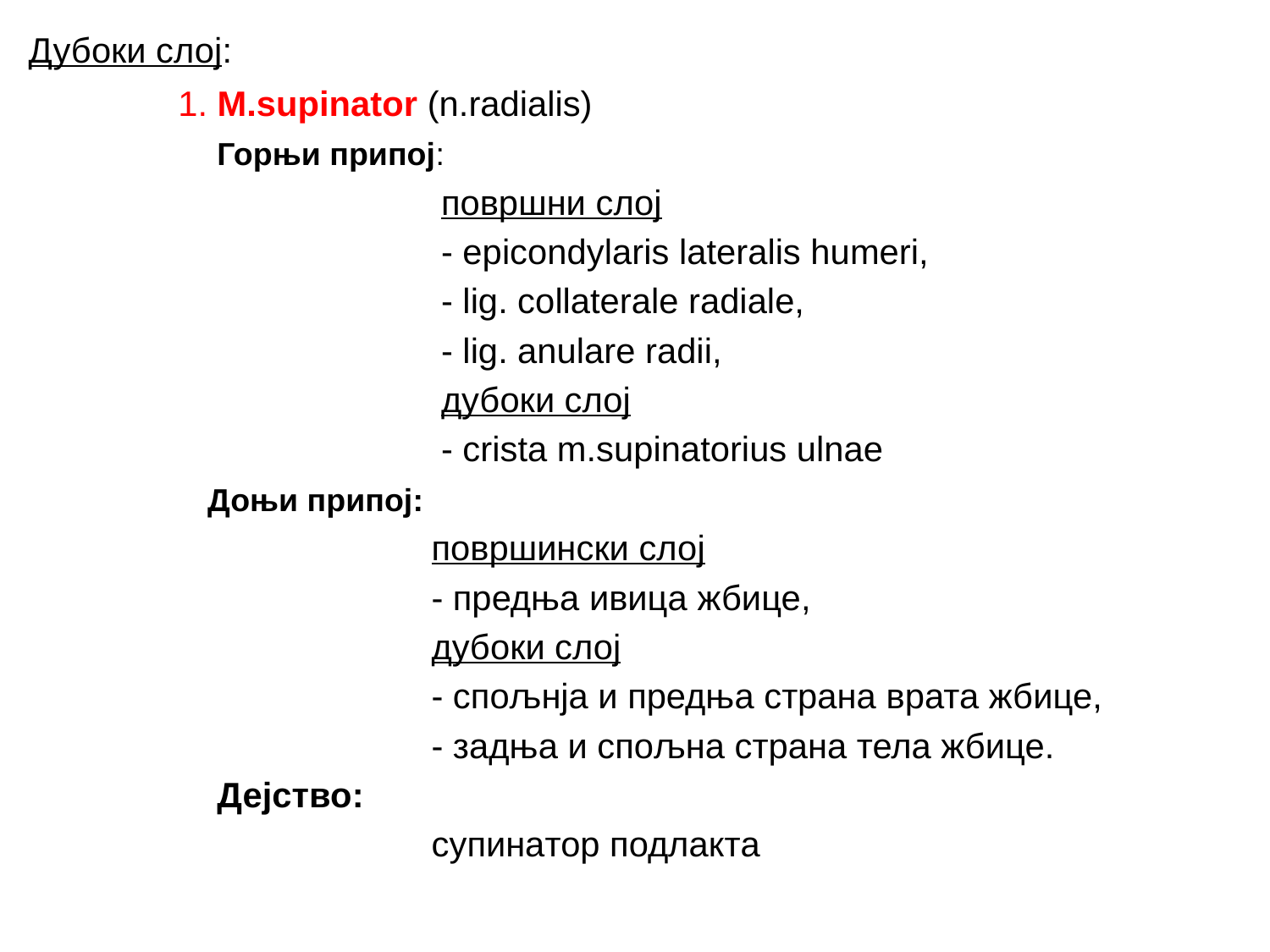

Дубоки слој:
                 1. M.supinator (n.radialis)
                     Горњи припој:
                                            површни слој
                                            - epicondylaris lateralis humeri,
                                            - lig. collaterale radiale,
                                            - lig. anulare radii,
                                            дубоки слој
                                            - crista m.supinatorius ulnae
                    Доњи припој:
                                           површински слој
                                           - предња ивица жбице,
                                           дубоки слој
                                           - спољнја и предња страна врата жбице,
                                           - задња и спољна страна тела жбице.
                     Дејство:
                                           супинaтор подлaктa